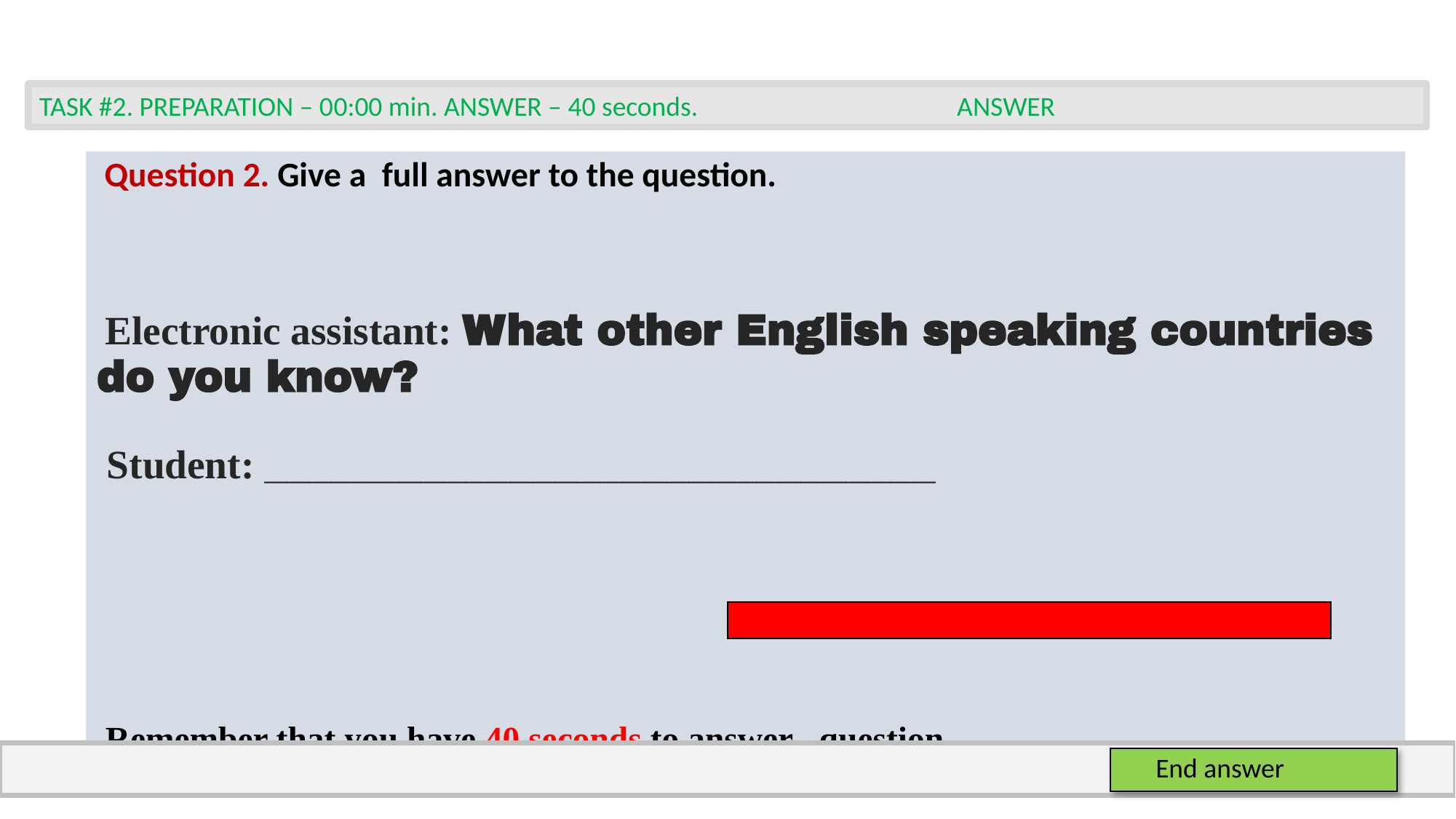

TASK #2. PREPARATION – 00:00 min. ANSWER – 40 seconds.                                          ANSWER
 Question 2. Give а  full answer to the question.

 Electronic assistant: What other English speaking countries do you know?

 Student: ______________________________

 Remember that you have 40 seconds to answer   question.

End answer